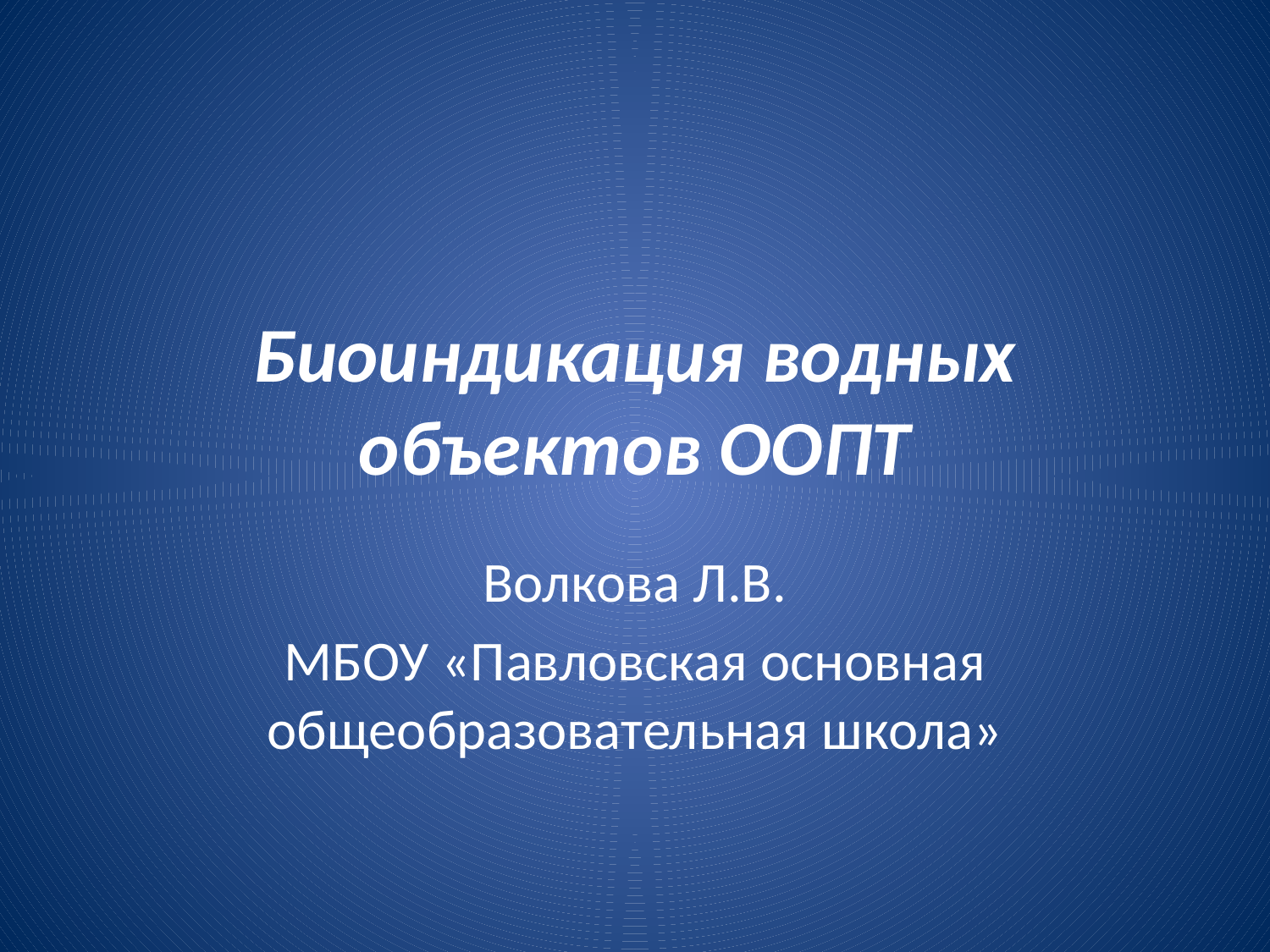

# Биоиндикация водных объектов ООПТ
Волкова Л.В.
МБОУ «Павловская основная общеобразовательная школа»